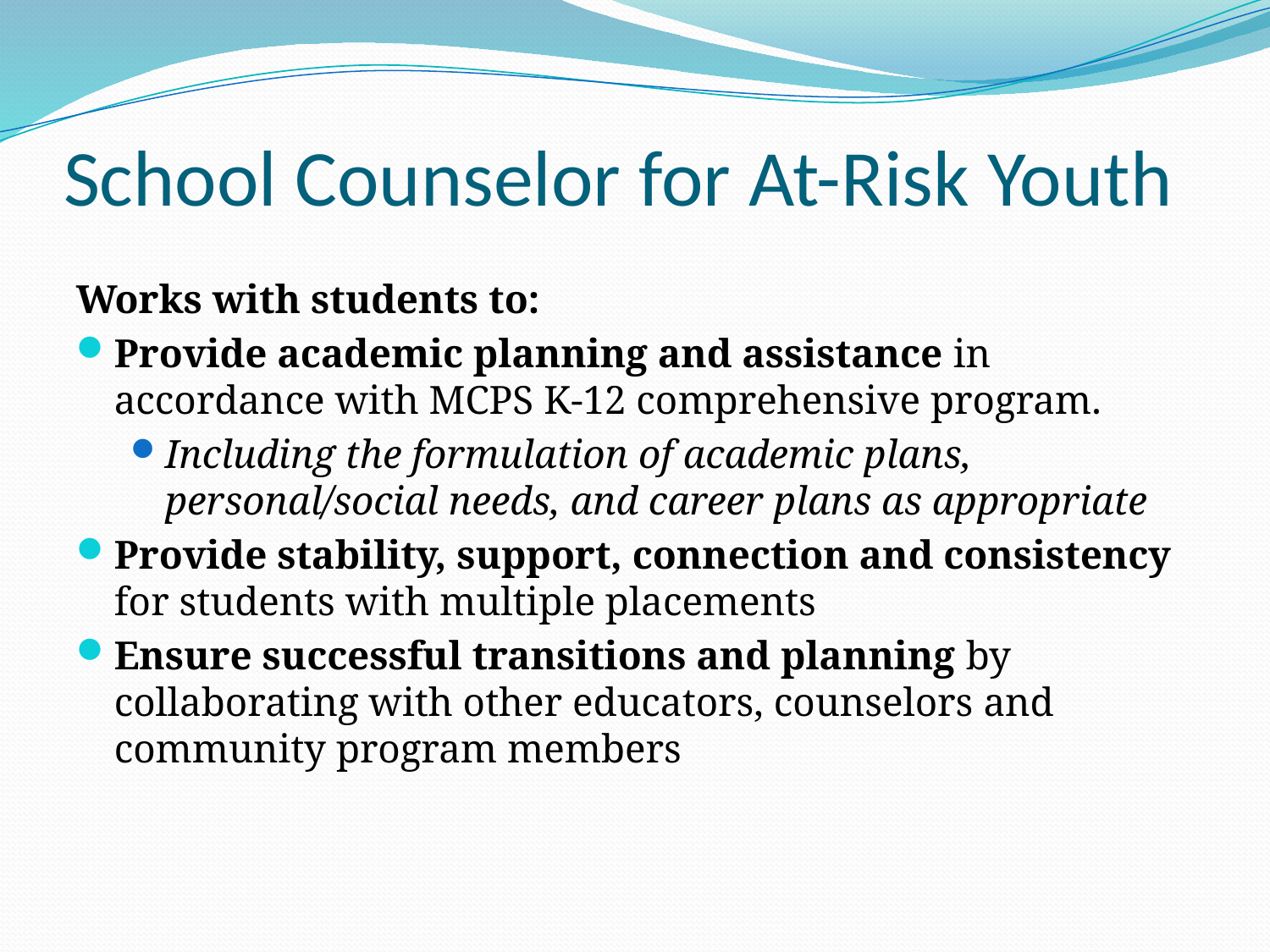

# School Counselor for At-Risk Youth
Works with students to:
Provide academic planning and assistance in accordance with MCPS K-12 comprehensive program.
Including the formulation of academic plans, personal/social needs, and career plans as appropriate
Provide stability, support, connection and consistency for students with multiple placements
Ensure successful transitions and planning by collaborating with other educators, counselors and community program members